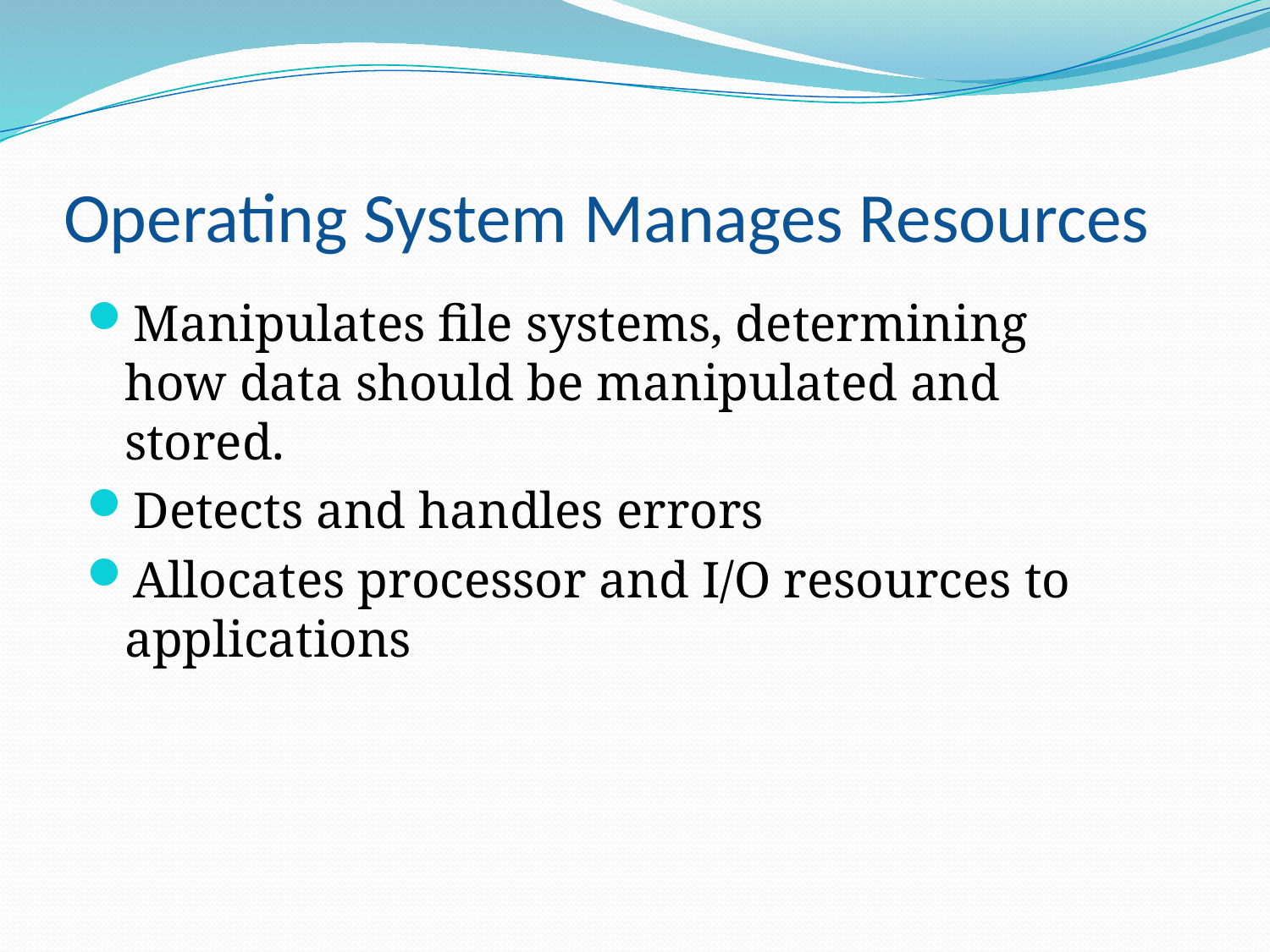

# Operating System Manages Resources
Manipulates file systems, determining how data should be manipulated and stored.
Detects and handles errors
Allocates processor and I/O resources to applications